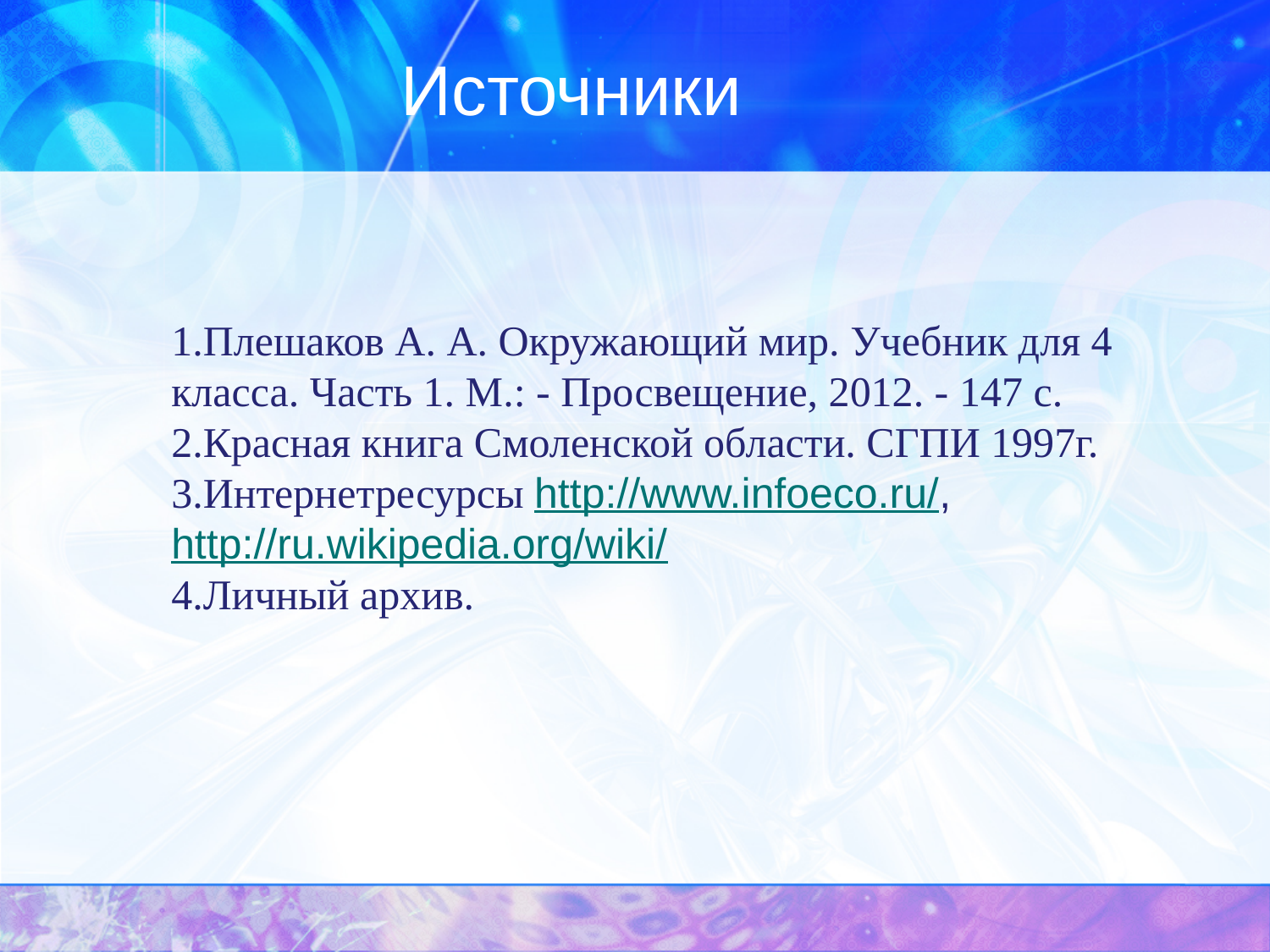

Источники
1.Плешаков А. А. Окружающий мир. Учебник для 4 класса. Часть 1. М.: - Просвещение, 2012. - 147 с.
2.Красная книга Смоленской области. СГПИ 1997г.
3.Интернетресурсы http://www.infoeco.ru/, http://ru.wikipedia.org/wiki/
4.Личный архив.